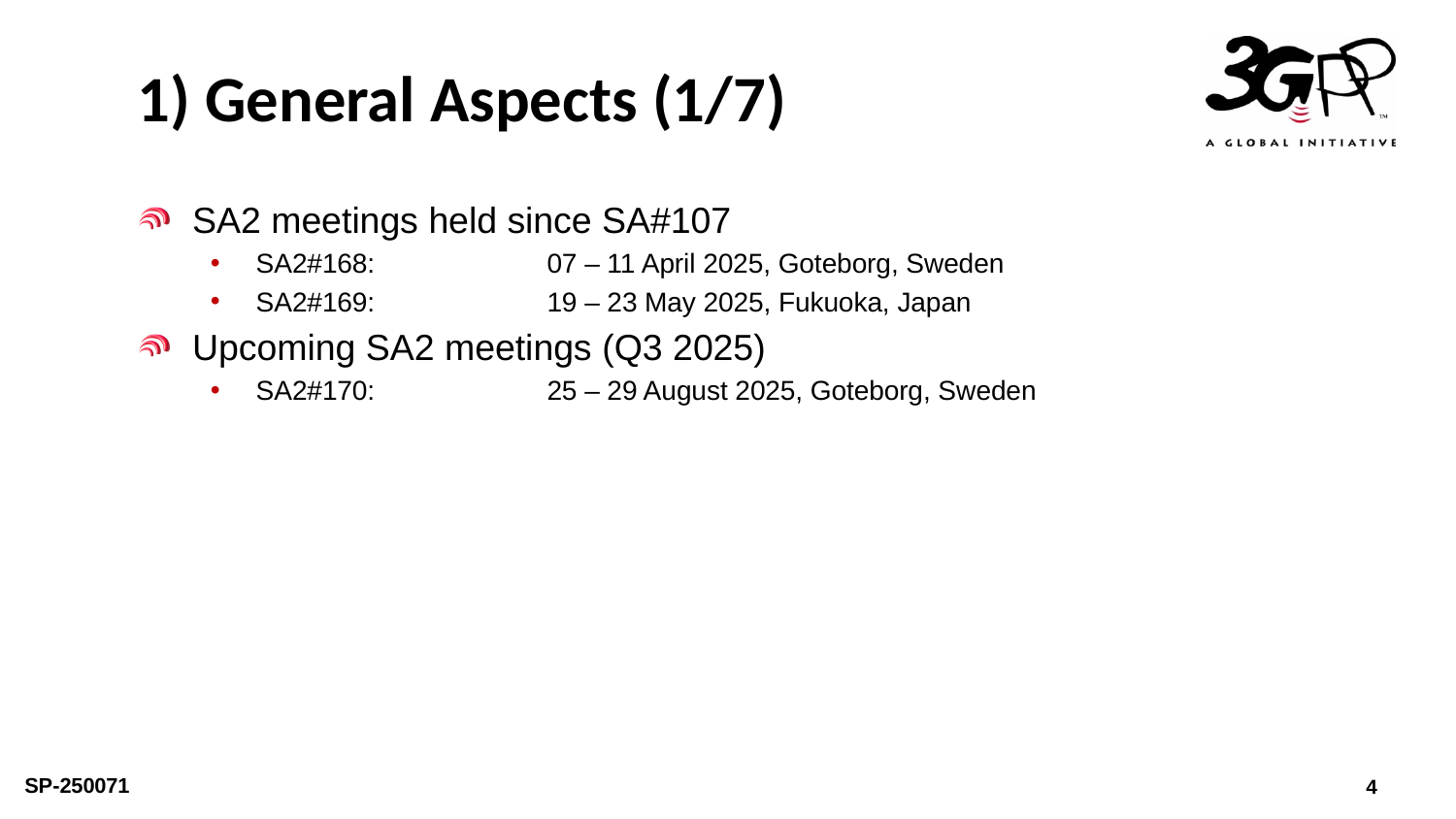

# 1) General Aspects (1/7)
SA2 meetings held since SA#107
SA2#168:		07 – 11 April 2025, Goteborg, Sweden
SA2#169:		19 – 23 May 2025, Fukuoka, Japan
Upcoming SA2 meetings (Q3 2025)
SA2#170:		25 – 29 August 2025, Goteborg, Sweden